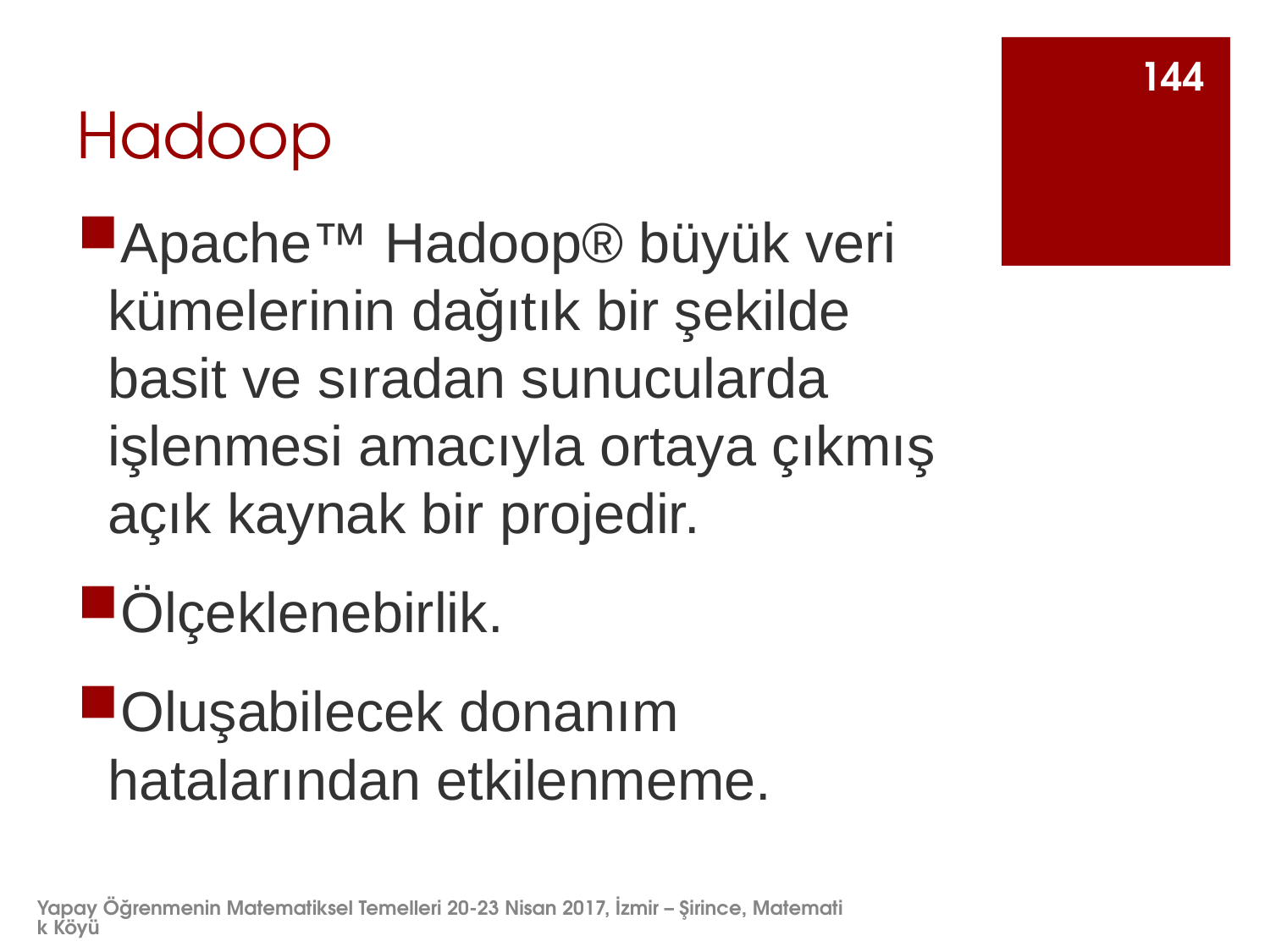

# Hadoop
144
Apache™ Hadoop® büyük veri kümelerinin dağıtık bir şekilde basit ve sıradan sunucularda işlenmesi amacıyla ortaya çıkmış açık kaynak bir projedir.
Ölçeklenebirlik.
Oluşabilecek donanım hatalarından etkilenmeme.

Yapay Öğrenmenin Matematiksel Temelleri 20-23 Nisan 2017, İzmir – Şirince, Matematik Köyü